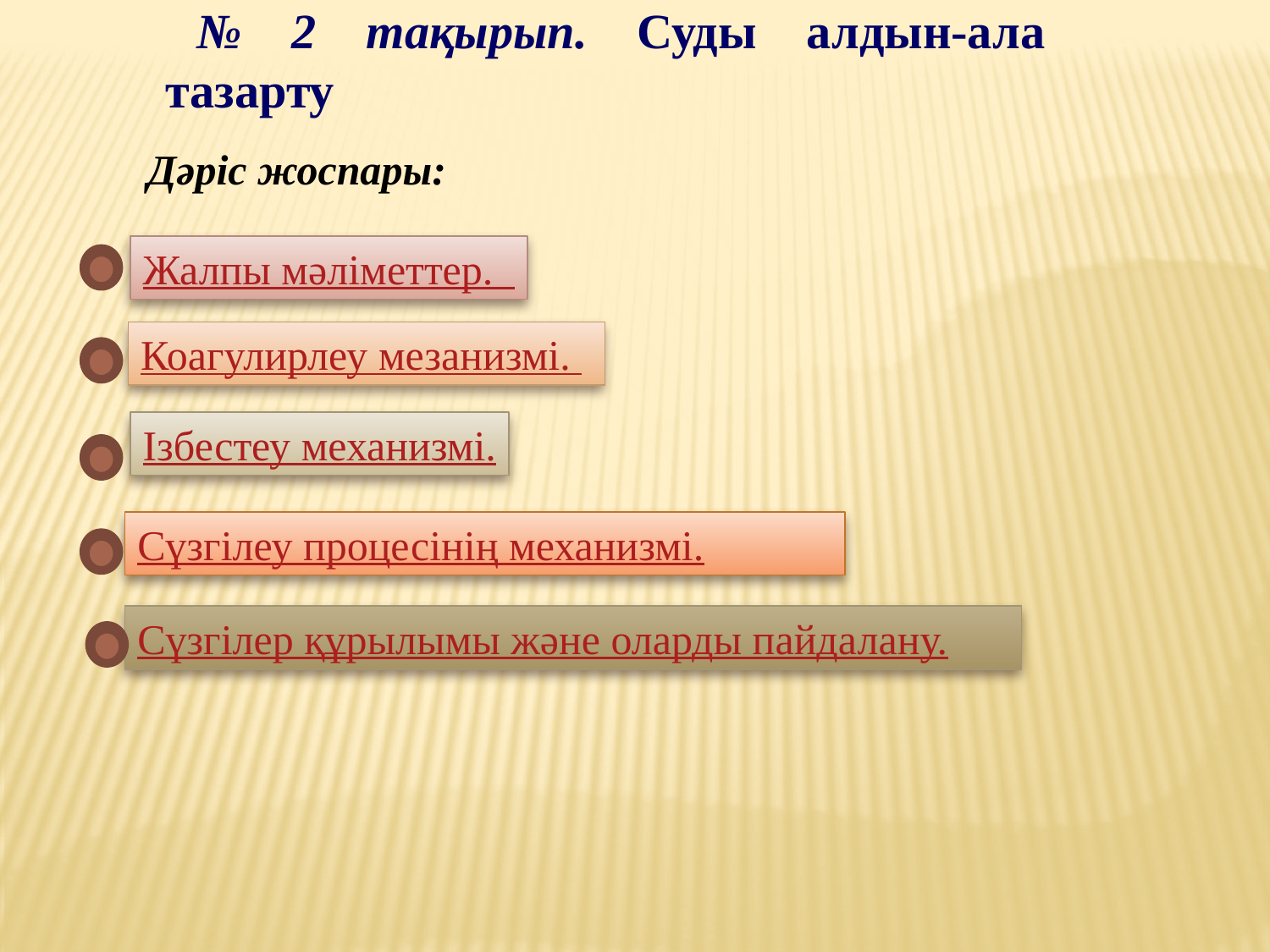

№ 2 тақырып. Суды алдын-ала тазарту
Дәріс жоспары:

Жалпы мәліметтер.

Коагулирлеу мезанизмі.

Ізбестеу механизмі.

Сүзгілеу процесінің механизмі.

Сүзгілер құрылымы және оларды пайдалану.